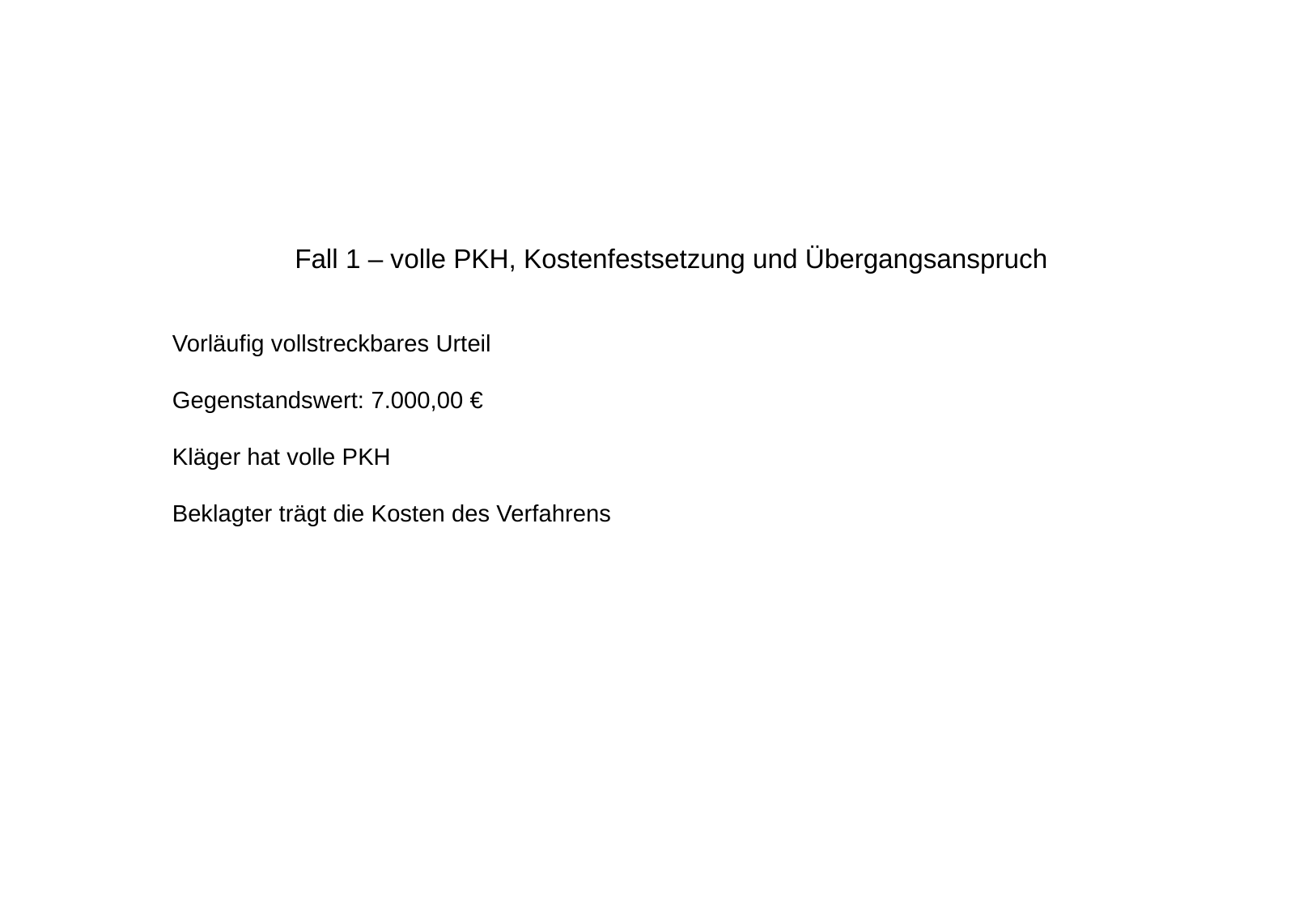

Fall 1 – volle PKH, Kostenfestsetzung und Übergangsanspruch

Vorläufig vollstreckbares Urteil

Gegenstandswert: 7.000,00 €

Kläger hat volle PKH

Beklagter trägt die Kosten des Verfahrens